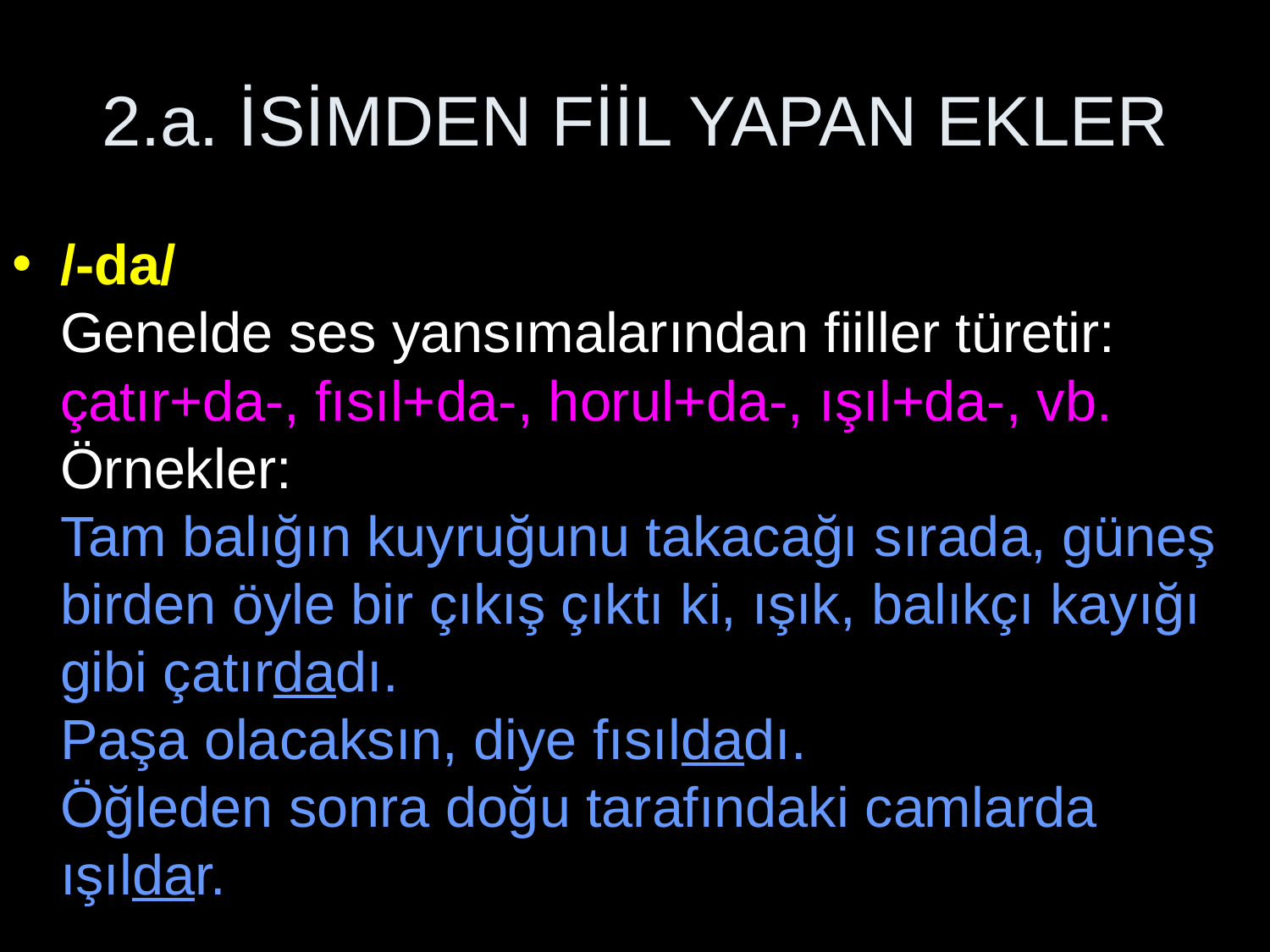

# 2.a. İSİMDEN FİİL YAPAN EKLER
/-da/
Genelde ses yansımalarından fiiller türetir:
çatır+da-, fısıl+da-, horul+da-, ışıl+da-, vb.
Örnekler:
Tam balığın kuyruğunu takacağı sırada, güneş birden öyle bir çıkış çıktı ki, ışık, balıkçı kayığı gibi çatırdadı.
Paşa olacaksın, diye fısıldadı.
Öğleden sonra doğu tarafındaki camlarda ışıldar.